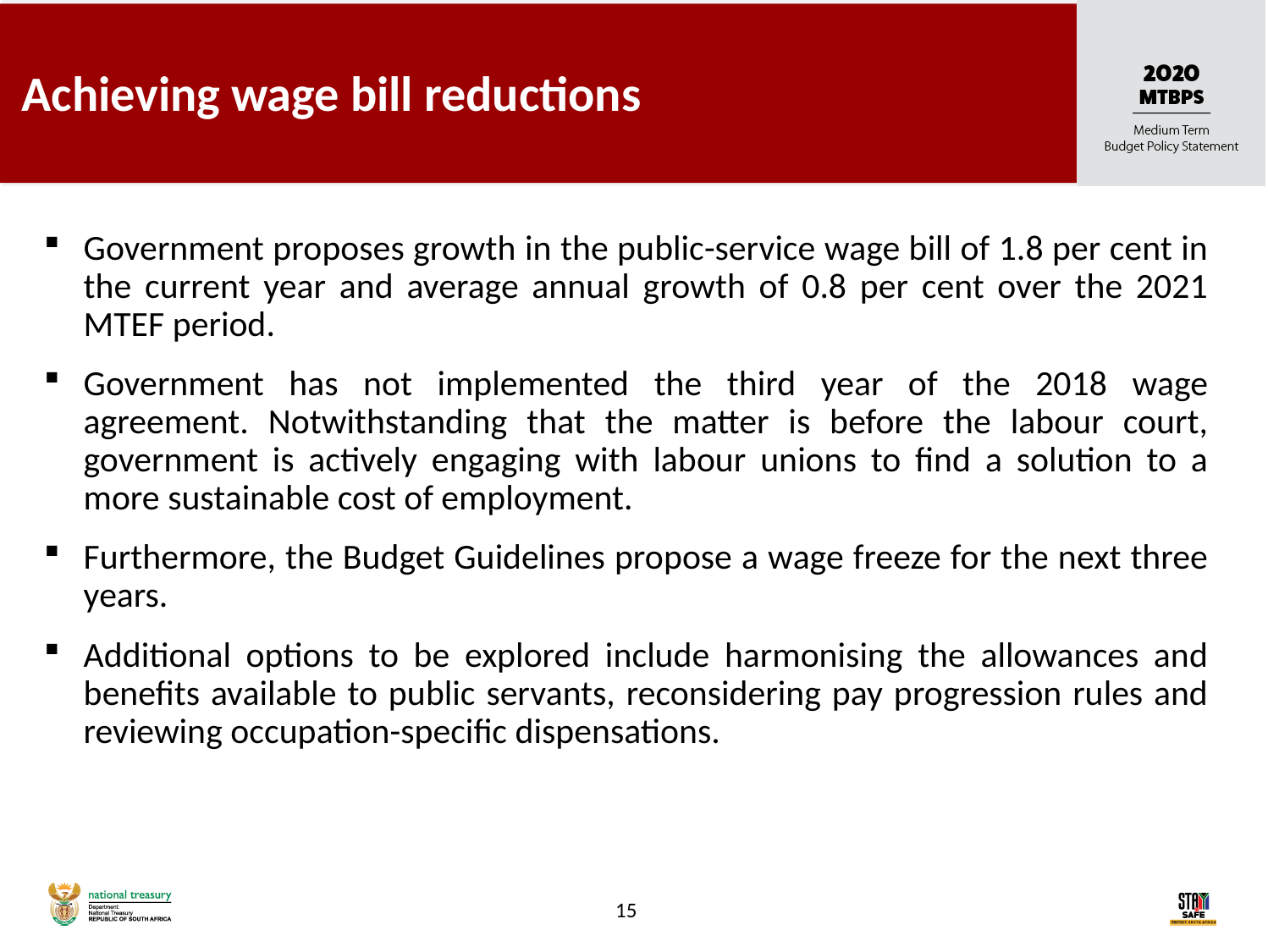

Achieving wage bill reductions
Government proposes growth in the public-service wage bill of 1.8 per cent in the current year and average annual growth of 0.8 per cent over the 2021 MTEF period.
Government has not implemented the third year of the 2018 wage agreement. Notwithstanding that the matter is before the labour court, government is actively engaging with labour unions to find a solution to a more sustainable cost of employment.
Furthermore, the Budget Guidelines propose a wage freeze for the next three years.
Additional options to be explored include harmonising the allowances and benefits available to public servants, reconsidering pay progression rules and reviewing occupation-specific dispensations.
15